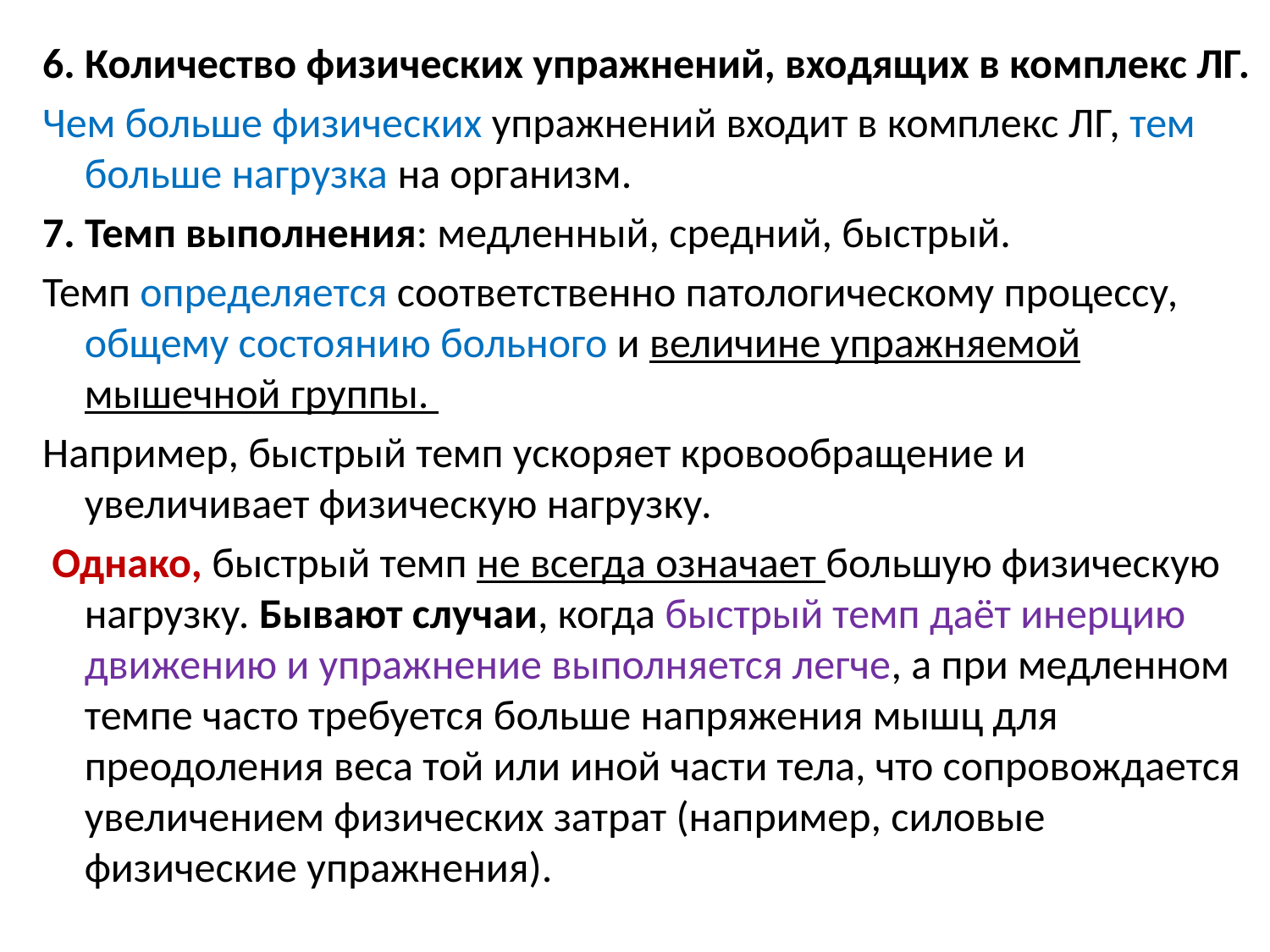

6. Количество физических упражнений, входящих в комплекс ЛГ.
Чем больше физических упражнений входит в комплекс ЛГ, тем больше нагрузка на организм.
7. Темп выполнения: медленный, средний, быстрый.
Темп определяется соответственно патологическому процессу, общему состоянию больного и величине упражняемой мышечной группы.
Например, быстрый темп ускоряет кровообращение и увеличивает физическую нагрузку.
 Однако, быстрый темп не всегда означает большую физическую нагрузку. Бывают случаи, когда быстрый темп даёт инерцию движению и упражнение выполняется легче, а при медленном темпе часто требуется больше напряжения мышц для преодоления веса той или иной части тела, что сопровождается увеличением физических затрат (например, силовые физические упражнения).